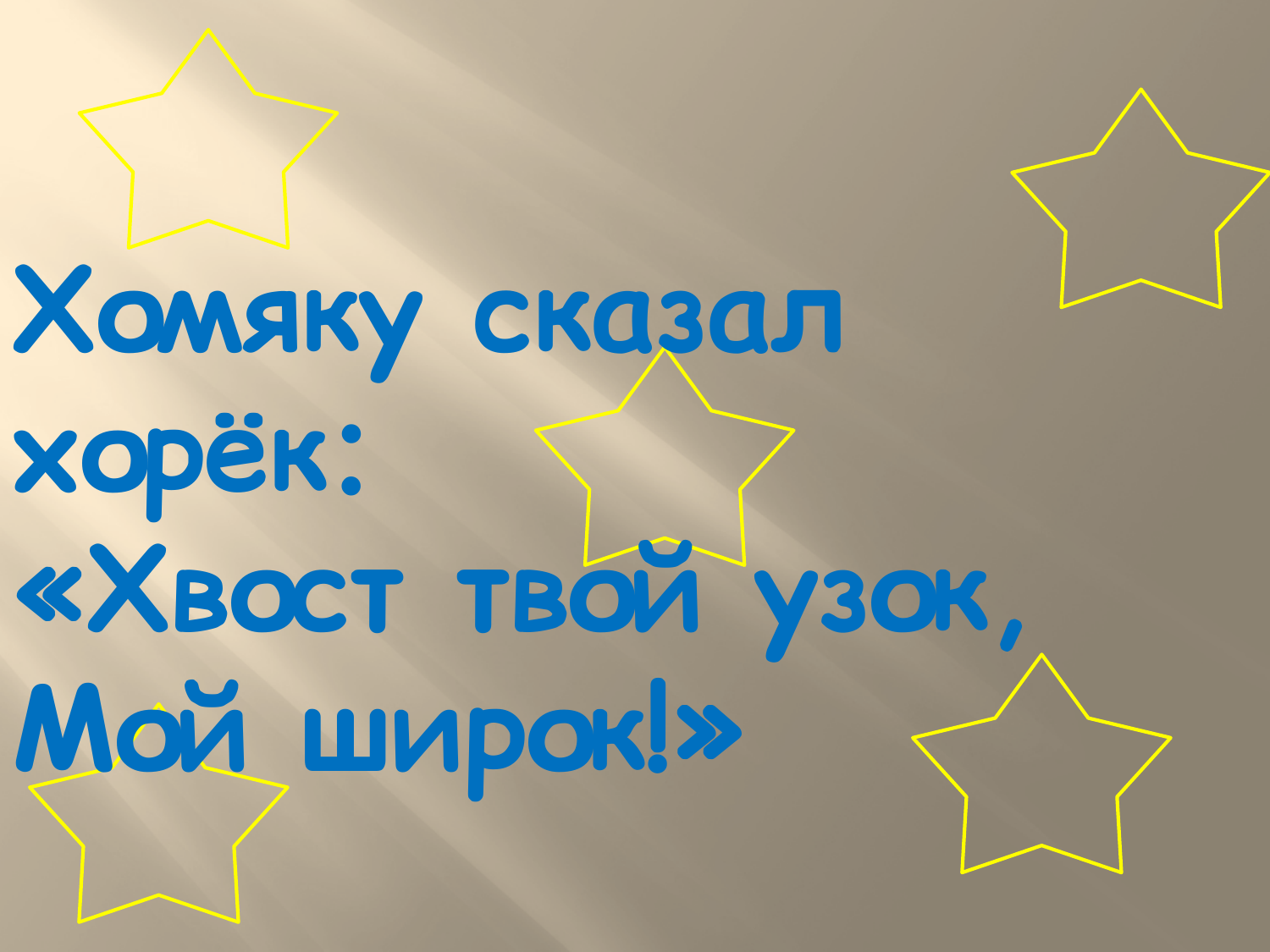

Хомяку сказал хорёк:
«Хвост твой узок,
Мой широк!»